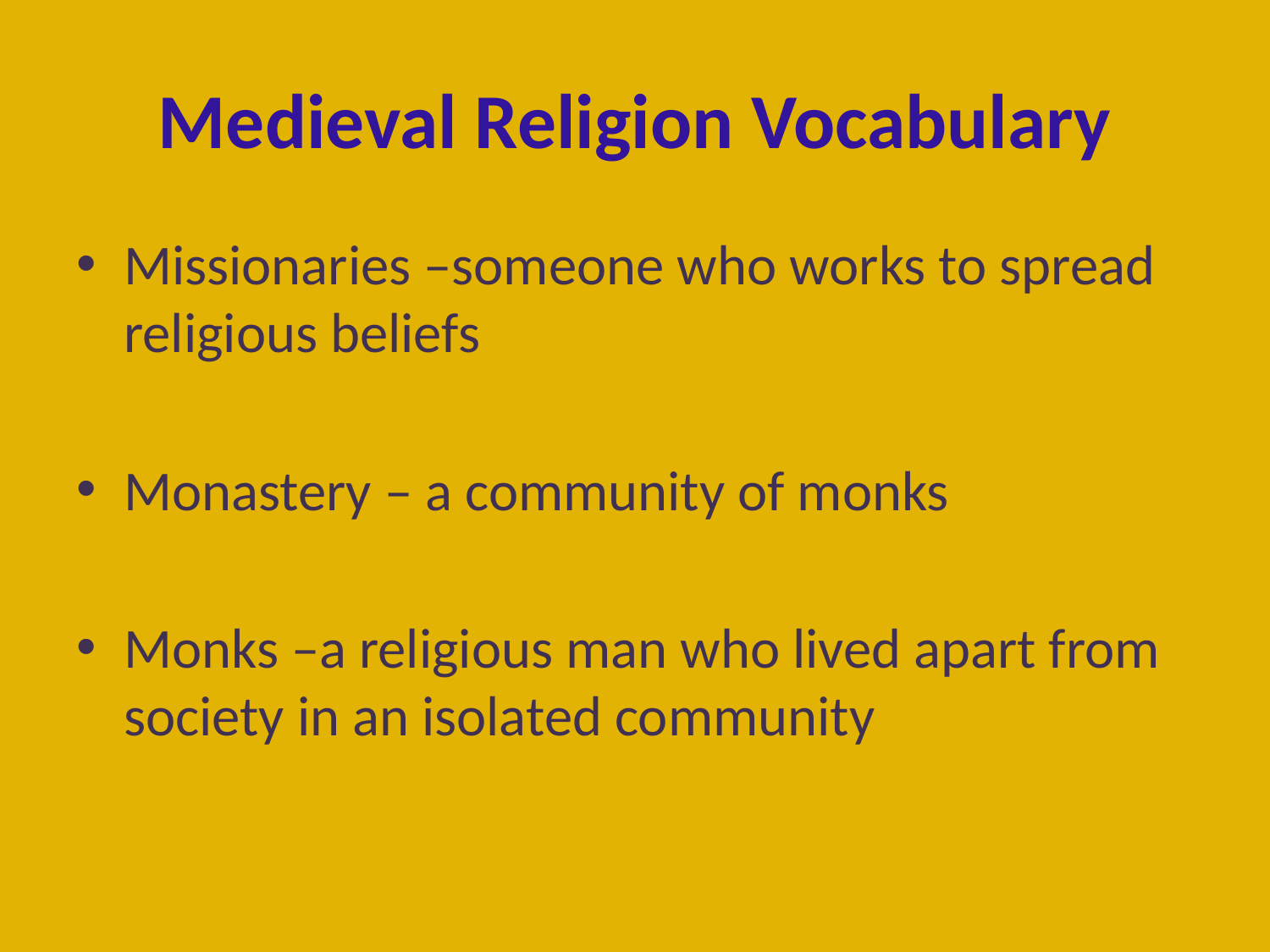

# Medieval Religion Vocabulary
Missionaries –someone who works to spread religious beliefs

Monastery – a community of monks

Monks –a religious man who lived apart from society in an isolated community